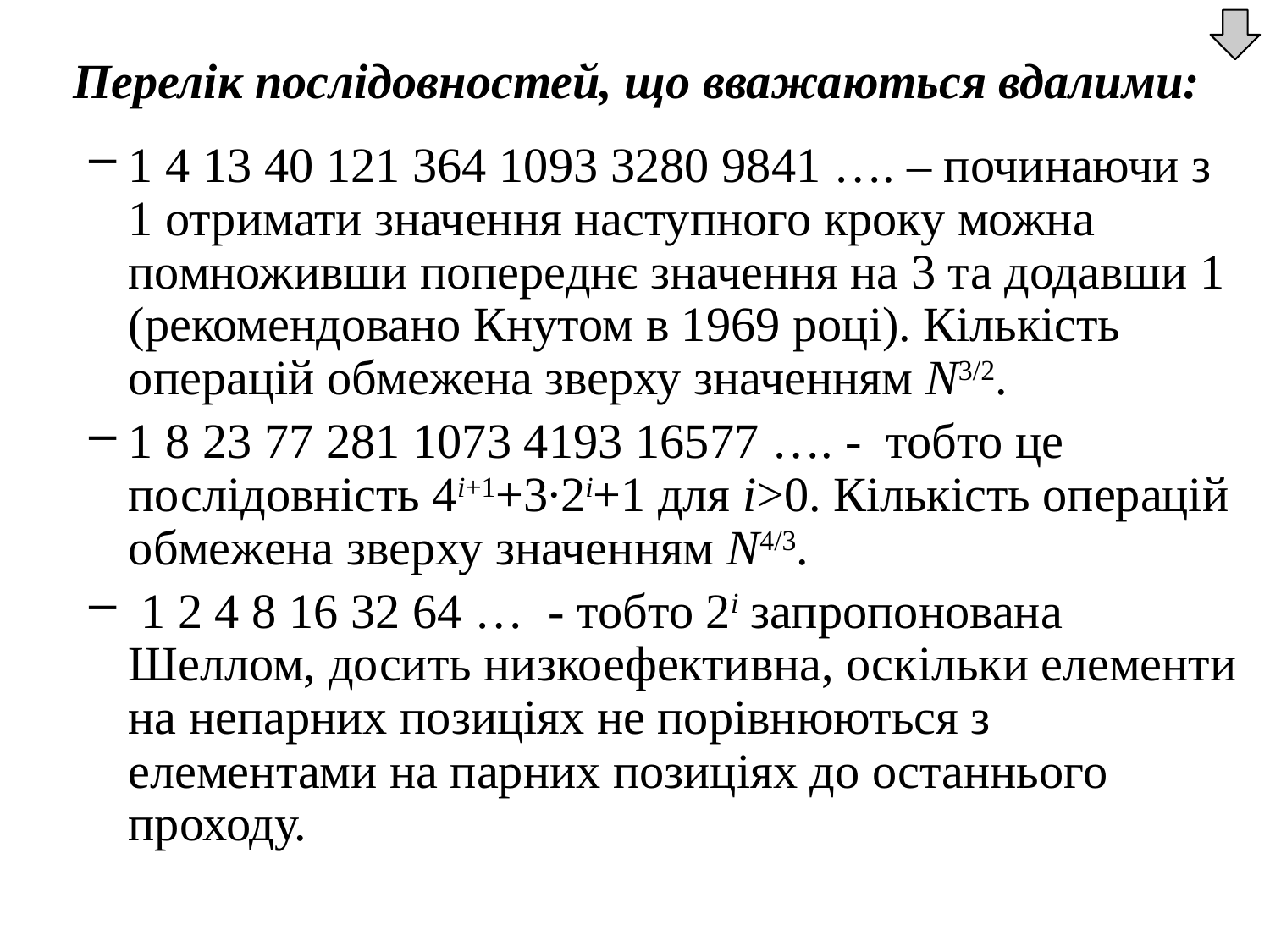

Перелік послідовностей, що вважаються вдалими:

1 4 13 40 121 364 1093 3280 9841 …. – починаючи з 1 отримати значення наступного кроку можна помноживши попереднє значення на 3 та додавши 1 (рекомендовано Кнутом в 1969 році). Кількість операцій обмежена зверху значенням N3/2.
1 8 23 77 281 1073 4193 16577 …. -  тобто це послідовність 4i+1+3∙2i+1 для i>0. Кількість операцій обмежена зверху значенням N4/3.
 1 2 4 8 16 32 64 …  - тобто 2i запропонована Шеллом, досить низкоефективна, оскільки елементи на непарних позиціях не порівнюються з елементами на парних позиціях до останнього проходу.